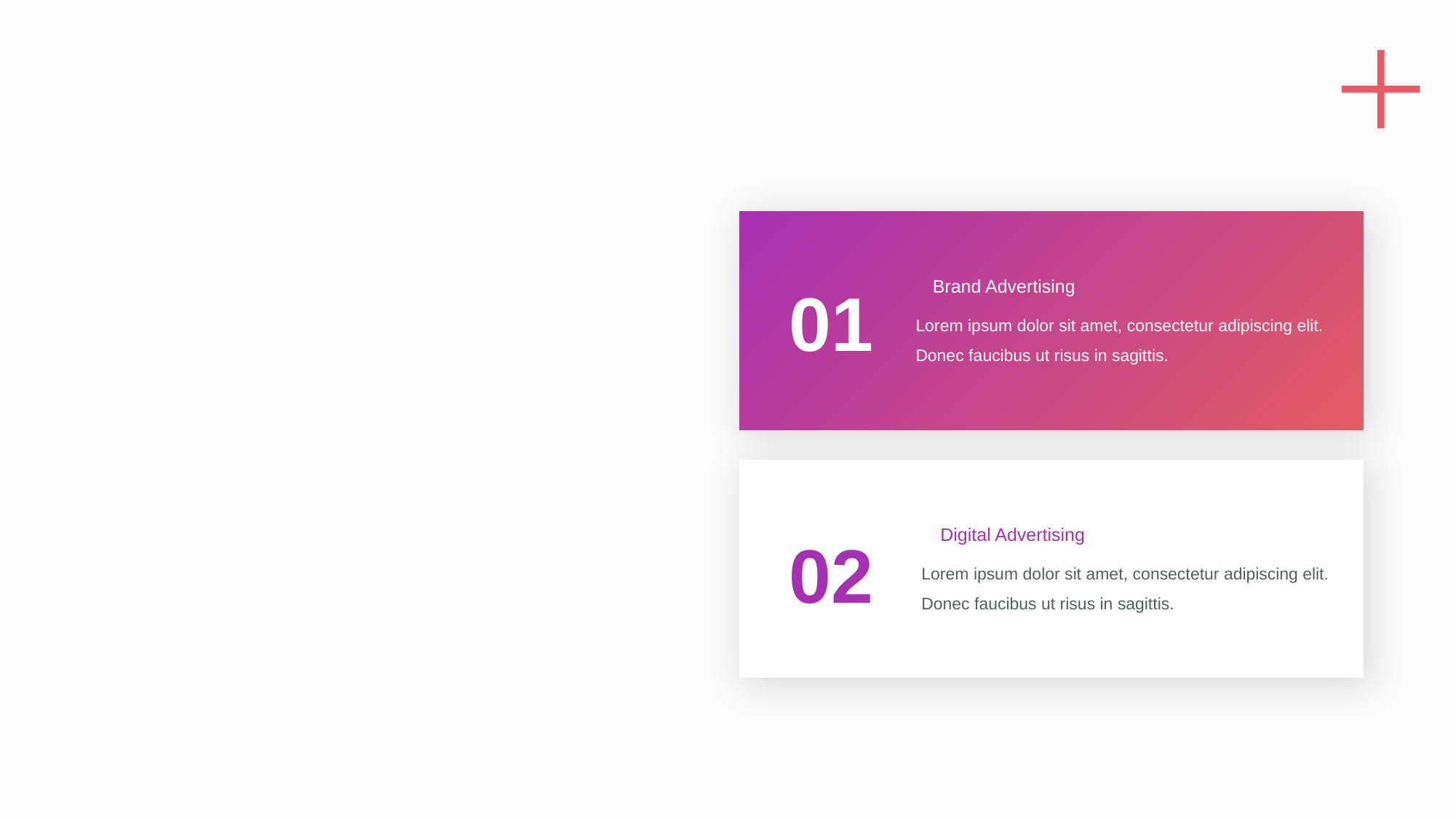

Brand Advertising
Lorem ipsum dolor sit amet, consectetur adipiscing elit. Donec faucibus ut risus in sagittis.
01

Digital Advertising
Lorem ipsum dolor sit amet, consectetur adipiscing elit. Donec faucibus ut risus in sagittis.
02